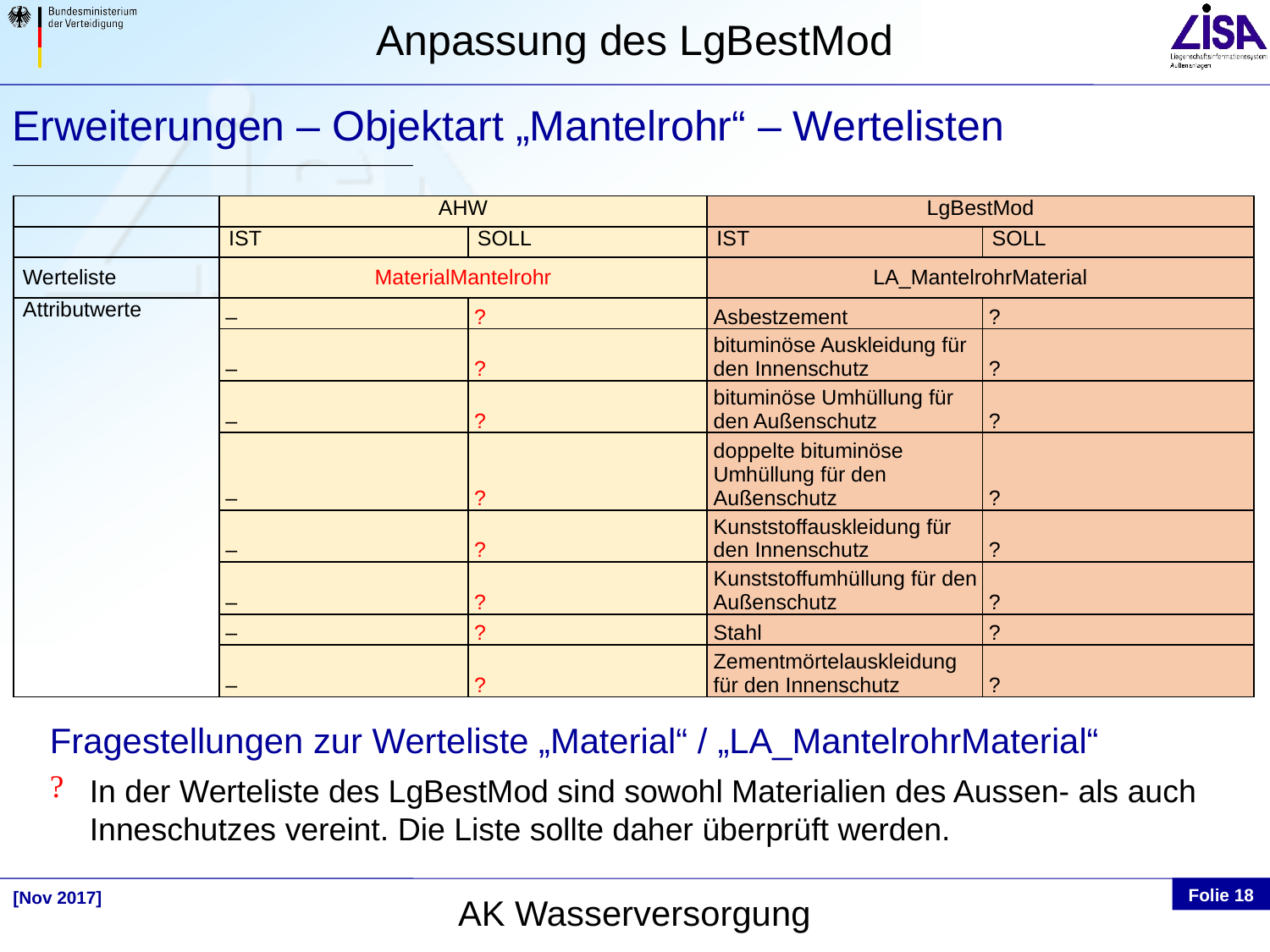

Erweiterungen – Objektart „Mantelrohr“ – Wertelisten

|  | AHW |  | LgBestMod |  |
| --- | --- | --- | --- | --- |
|  | IST | SOLL | IST | SOLL |
| Werteliste | MaterialMantelrohr |  | LA\_MantelrohrMaterial |  |
| Attributwerte | – | ? | Asbestzement | ? |
|  | – | ? | bituminöse Auskleidung für den Innenschutz | ? |
|  | – | ? | bituminöse Umhüllung für den Außenschutz | ? |
|  | – | ? | doppelte bituminöse Umhüllung für den Außenschutz | ? |
|  | – | ? | Kunststoffauskleidung für den Innenschutz | ? |
|  | – | ? | Kunststoffumhüllung für den Außenschutz | ? |
|  | – | ? | Stahl | ? |
|  | – | ? | Zementmörtelauskleidung für den Innenschutz | ? |
Fragestellungen zur Werteliste „Material“ / „LA_MantelrohrMaterial“
In der Werteliste des LgBestMod sind sowohl Materialien des Aussen- als auch Inneschutzes vereint. Die Liste sollte daher überprüft werden.